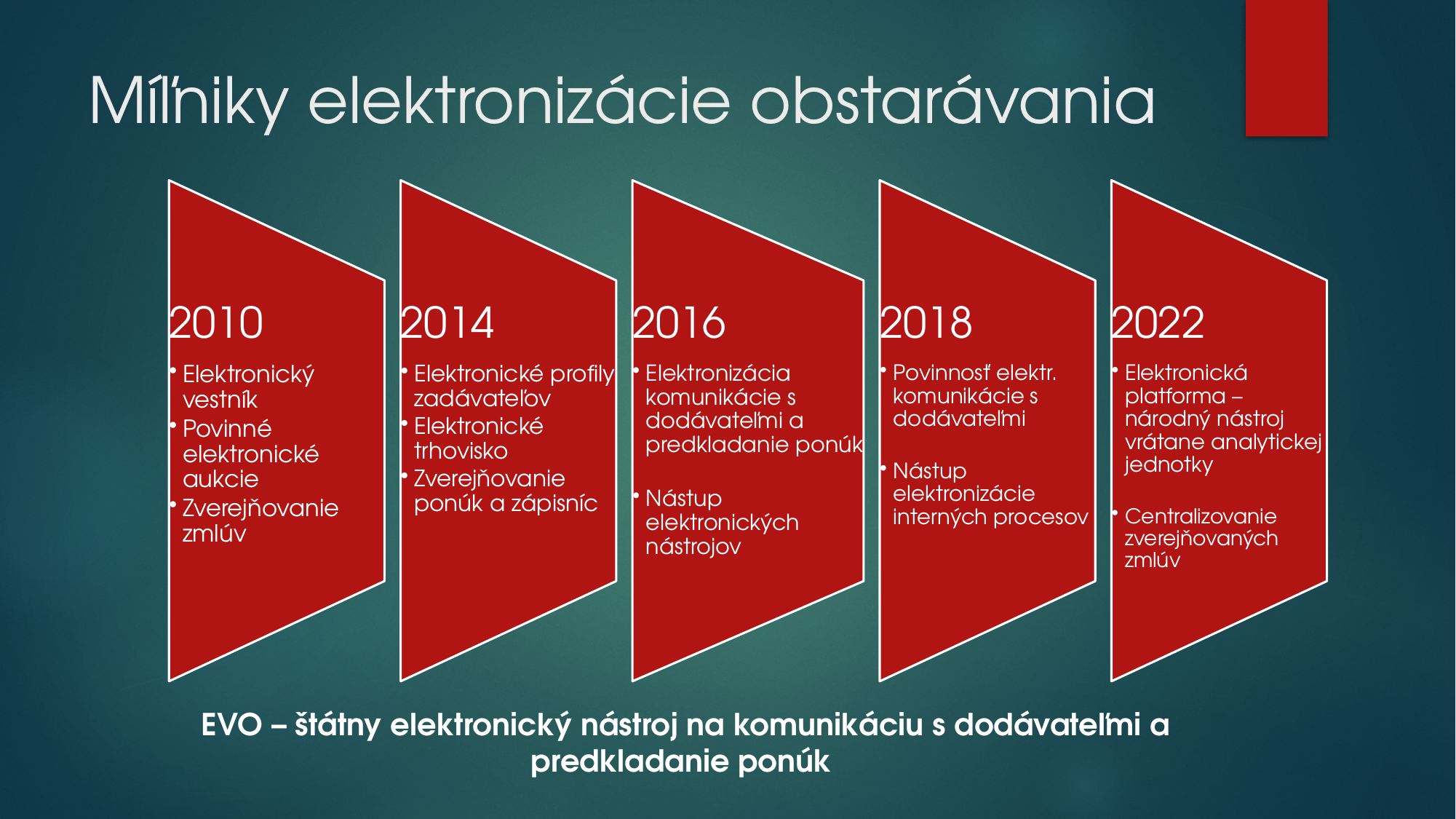

# Míľniky elektronizácie obstarávania
2010
Elektronický vestník
Povinné elektronické aukcie
Zverejňovanie zmlúv
2014
Elektronické profily zadávateľov
Elektronické trhovisko
Zverejňovanie ponúk a zápisníc
2016
Elektronizácia komunikácie s dodávateľmi a predkladanie ponúk

Nástup elektronických nástrojov
2018
Povinnosť elektr. komunikácie s dodávateľmi

Nástup elektronizácie interných procesov
2022
Elektronická platforma – národný nástroj vrátane analytickej jednotky

Centralizovanie zverejňovaných zmlúv
EVO – štátny elektronický nástroj na komunikáciu s dodávateľmi a predkladanie ponúk